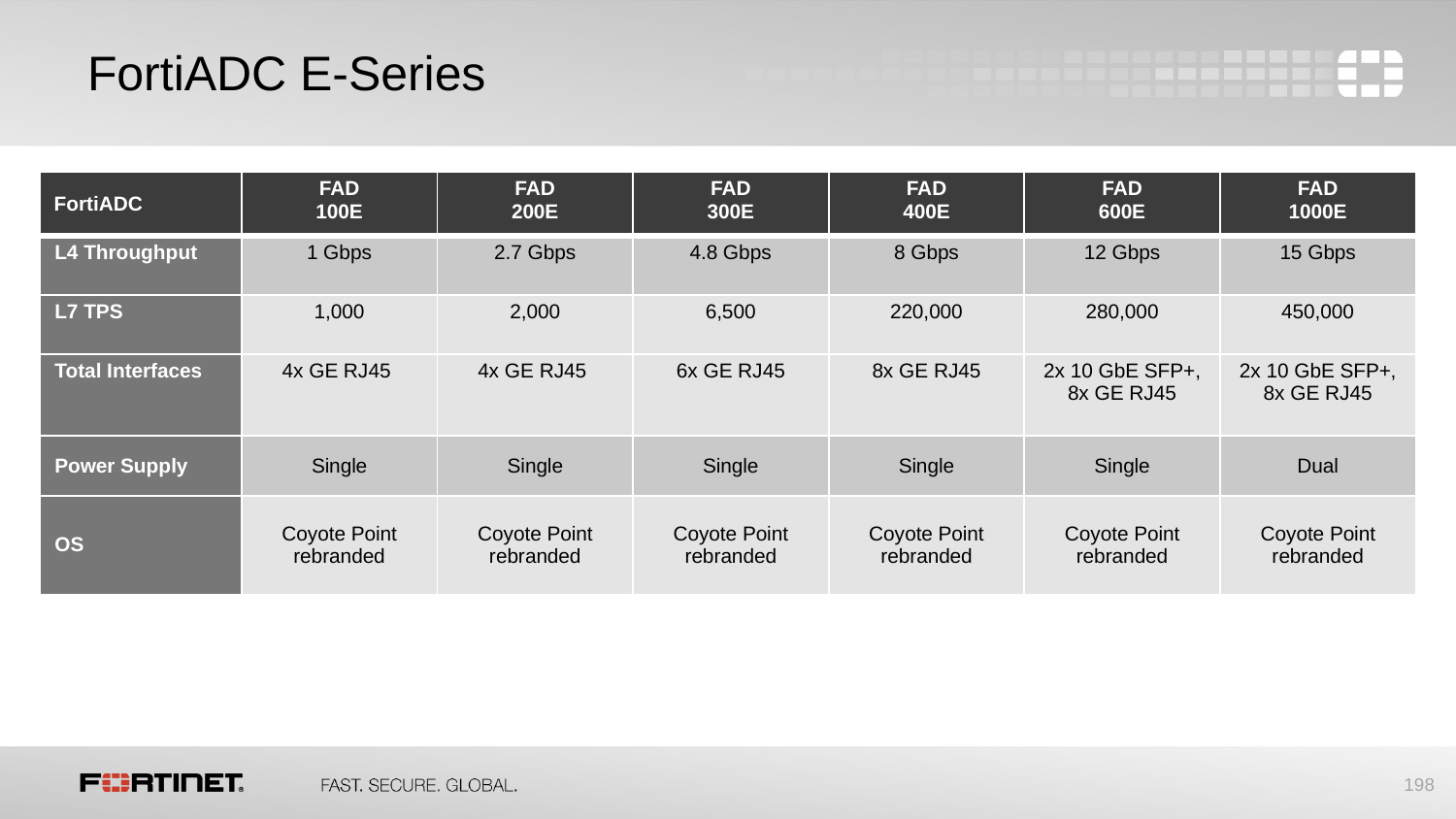

# FortiADC E-Series
| FortiADC | FAD 100E | FAD 200E | FAD 300E | FAD 400E | FAD 600E | FAD 1000E |
| --- | --- | --- | --- | --- | --- | --- |
| L4 Throughput | 1 Gbps | 2.7 Gbps | 4.8 Gbps | 8 Gbps | 12 Gbps | 15 Gbps |
| L7 TPS | 1,000 | 2,000 | 6,500 | 220,000 | 280,000 | 450,000 |
| Total Interfaces | 4x GE RJ45 | 4x GE RJ45 | 6x GE RJ45 | 8x GE RJ45 | 2x 10 GbE SFP+, 8x GE RJ45 | 2x 10 GbE SFP+, 8x GE RJ45 |
| Power Supply | Single | Single | Single | Single | Single | Dual |
| OS | Coyote Point rebranded | Coyote Point rebranded | Coyote Point rebranded | Coyote Point rebranded | Coyote Point rebranded | Coyote Point rebranded |